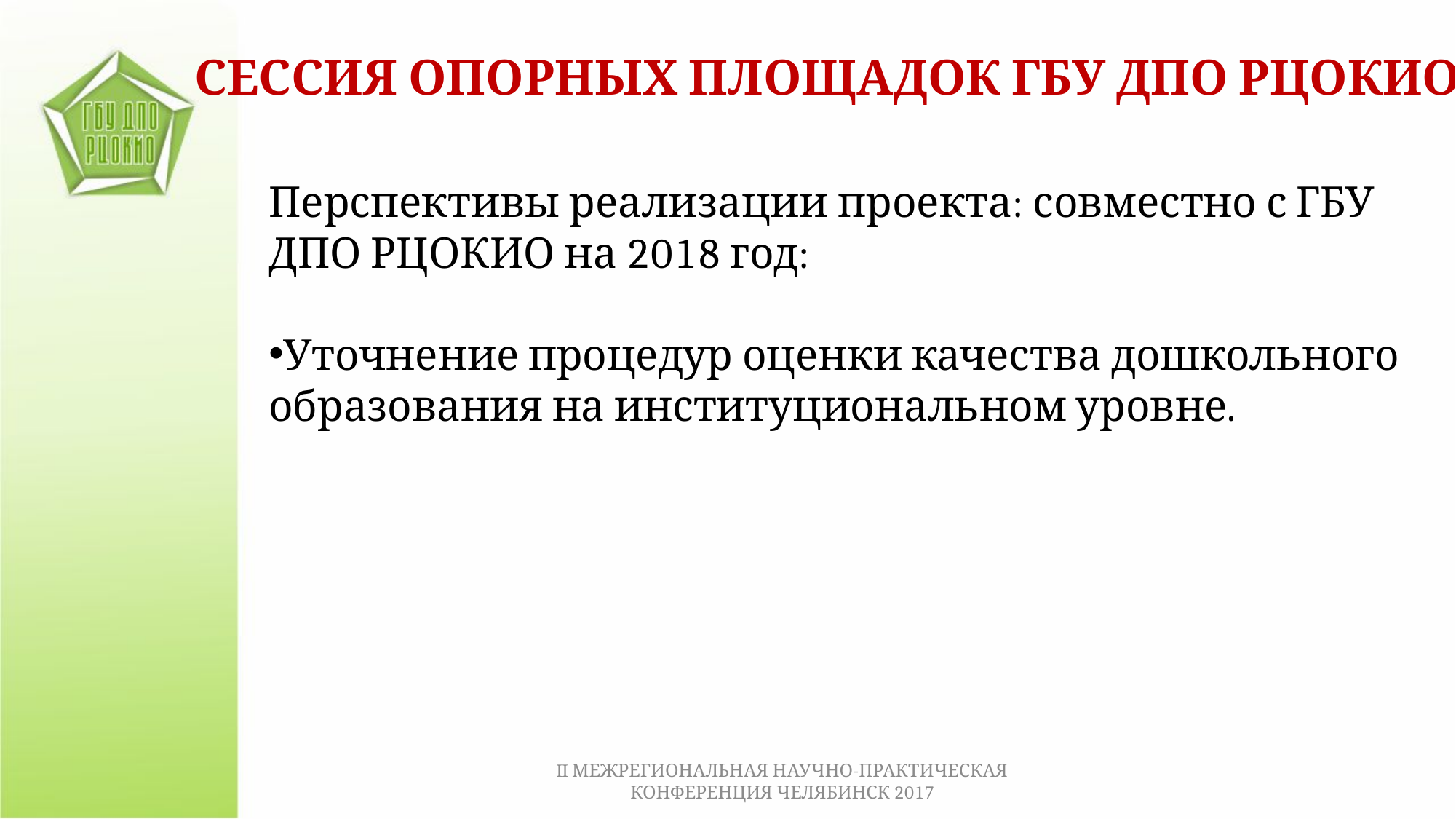

СЕССИЯ ОПОРНЫХ ПЛОЩАДОК ГБУ ДПО РЦОКИО
Перспективы реализации проекта: совместно с ГБУ ДПО РЦОКИО на 2018 год:

Уточнение процедур оценки качества дошкольного образования на институциональном уровне.

II МЕЖРЕГИОНАЛЬНАЯ НАУЧНО-ПРАКТИЧЕСКАЯ КОНФЕРЕНЦИЯ ЧЕЛЯБИНСК 2017